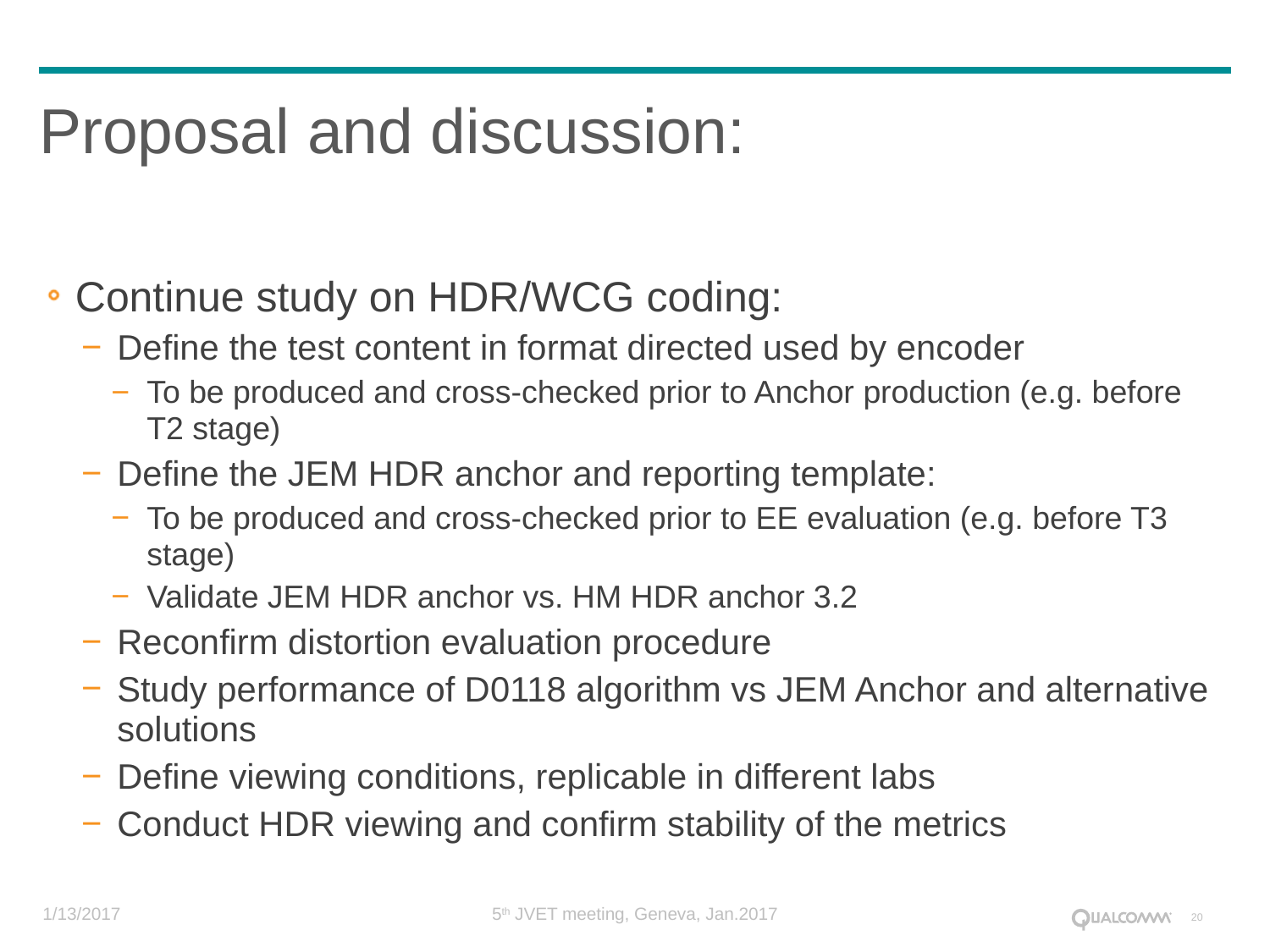

# Proposal and discussion:

Continue study on HDR/WCG coding:
Define the test content in format directed used by encoder
To be produced and cross-checked prior to Anchor production (e.g. before T2 stage)
Define the JEM HDR anchor and reporting template:
To be produced and cross-checked prior to EE evaluation (e.g. before T3 stage)
Validate JEM HDR anchor vs. HM HDR anchor 3.2
Reconfirm distortion evaluation procedure
Study performance of D0118 algorithm vs JEM Anchor and alternative solutions
Define viewing conditions, replicable in different labs
Conduct HDR viewing and confirm stability of the metrics